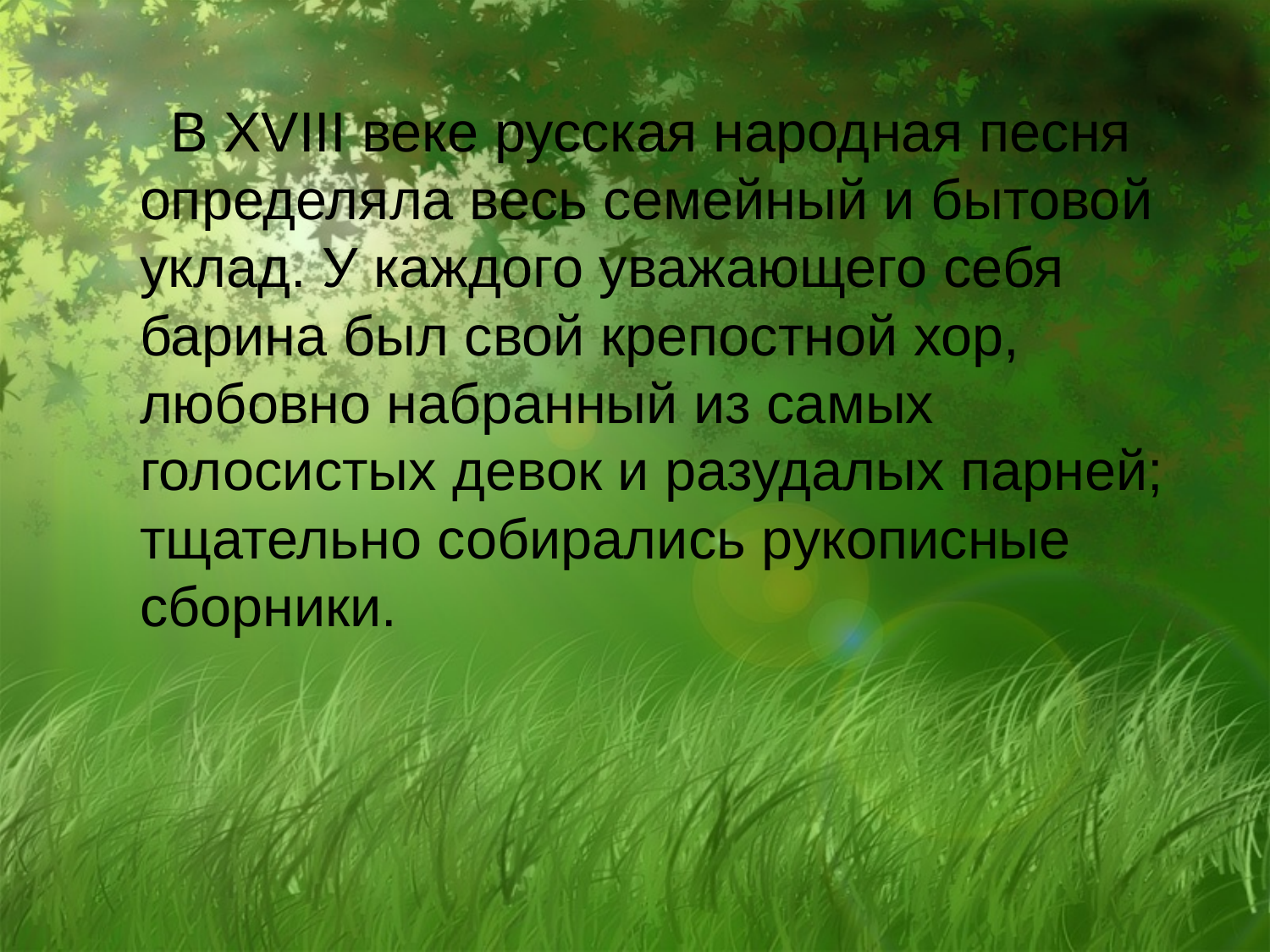

В XVIII веке русская народная песня определяла весь семейный и бытовой уклад. У каждого уважающего себя барина был свой крепостной хор, любовно набранный из самых голосистых девок и разудалых парней; тщательно собирались рукописные сборники.